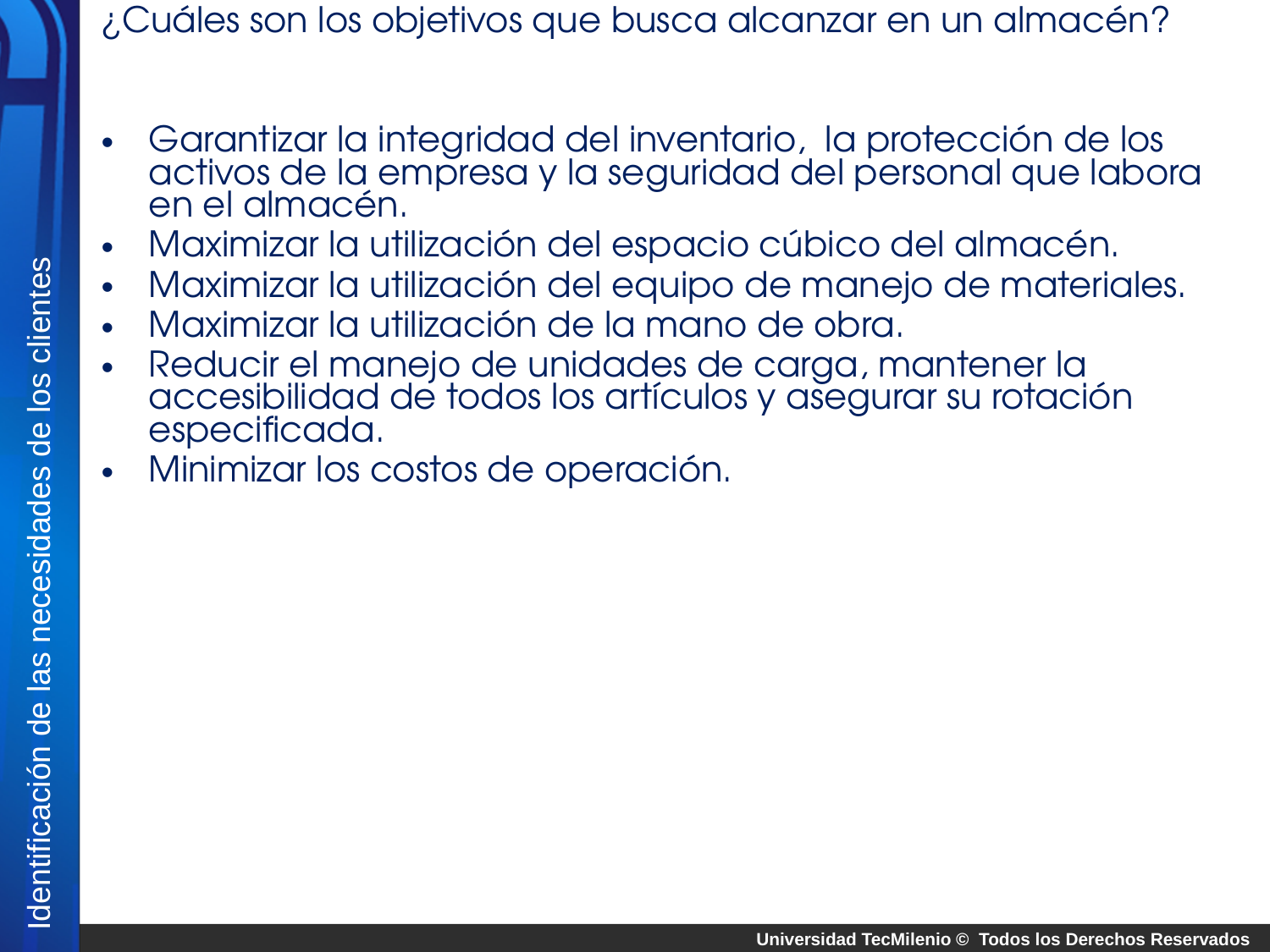

¿Cuáles son los objetivos que busca alcanzar en un almacén?

Garantizar la integridad del inventario,  la protección de los activos de la empresa y la seguridad del personal que labora en el almacén.
Maximizar la utilización del espacio cúbico del almacén.
Maximizar la utilización del equipo de manejo de materiales.
Maximizar la utilización de la mano de obra.
Reducir el manejo de unidades de carga, mantener la accesibilidad de todos los artículos y asegurar su rotación especificada.
Minimizar los costos de operación.

Identificación de las necesidades de los clientes